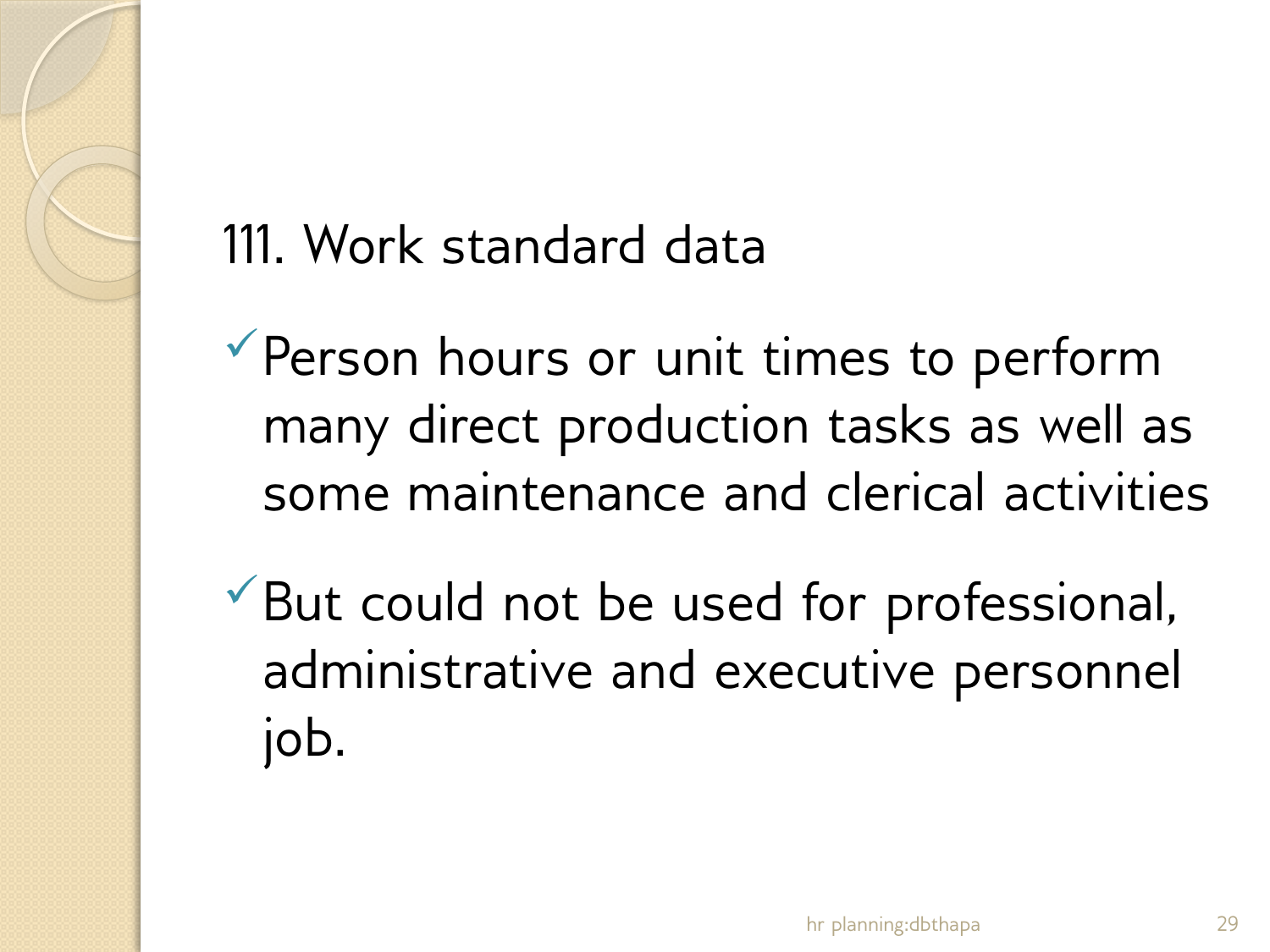

#
111. Work standard data

Person hours or unit times to perform  many direct production tasks as well as some maintenance and clerical activities

But could not be used for professional, administrative and executive personnel job.

hr planning:dbthapa
29